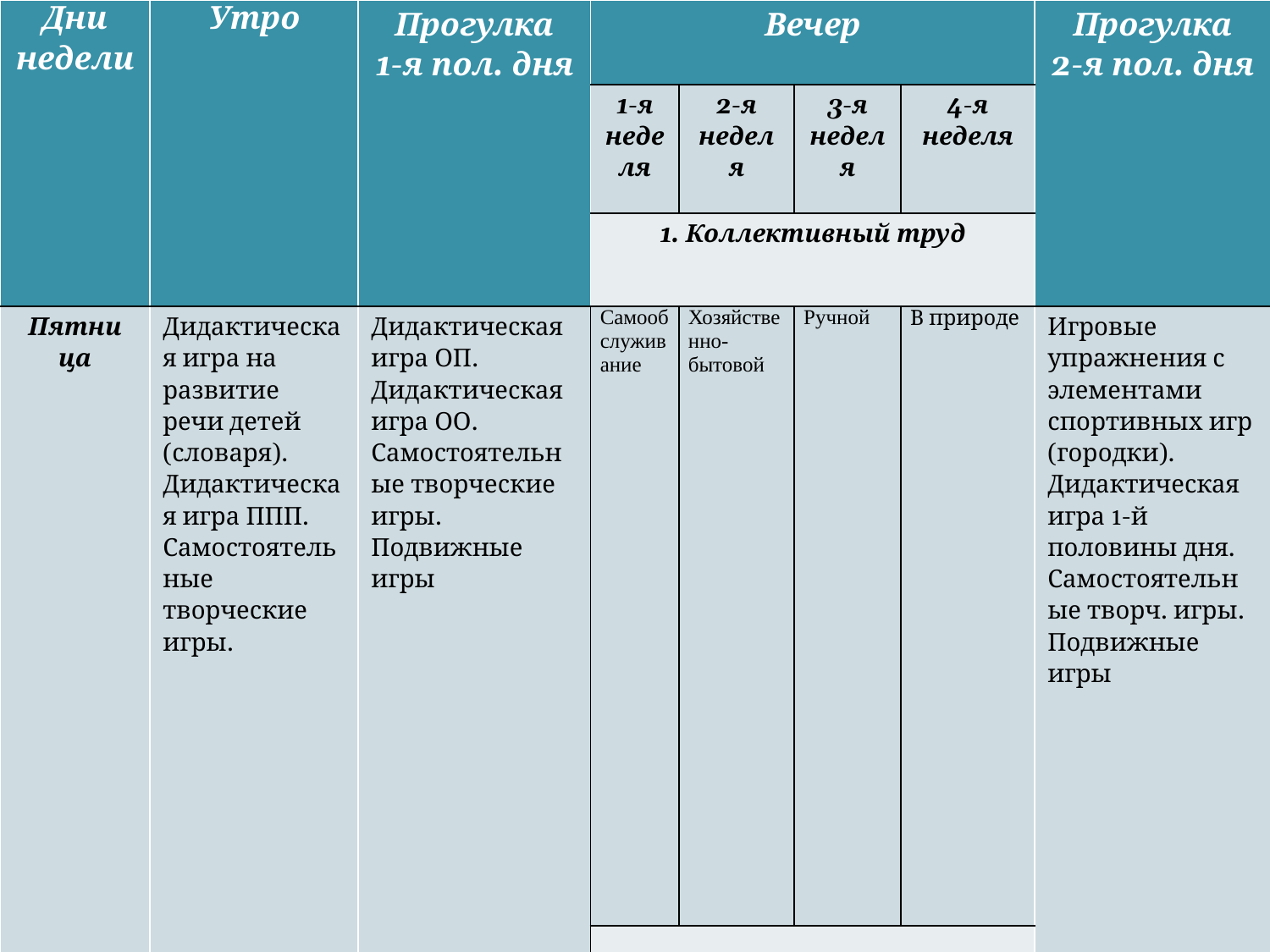

| Дни недели | Утро | Прогулка 1-я пол. дня | Вечер |  |  |  | Прогулка 2-я пол. дня |
| --- | --- | --- | --- | --- | --- | --- | --- |
|  |  |  | 1-я неделя | 2-я неделя | 3-я неделя | 4-я неделя |  |
|  |  |  | 1. Коллективный труд |  |  |  |  |
| Пятни ца | Дидактическая игра на развитие речи детей (словаря). Дидактическая игра ППП. Самостоятельные творческие игры. | Дидактическая игра ОП. Дидактическая игра ОО. Самостоятельные творческие игры. Подвижные игры | Самообслуживание | Хозяйственно-бытовой | Ручной | В природе | Игровые упражнения с элементами спортивных игр (городки). Дидактическая игра 1-й половины дня. Самостоятельные творч. игры. Подвижные игры |
|  |  |  |  |  |  |  |  |
#